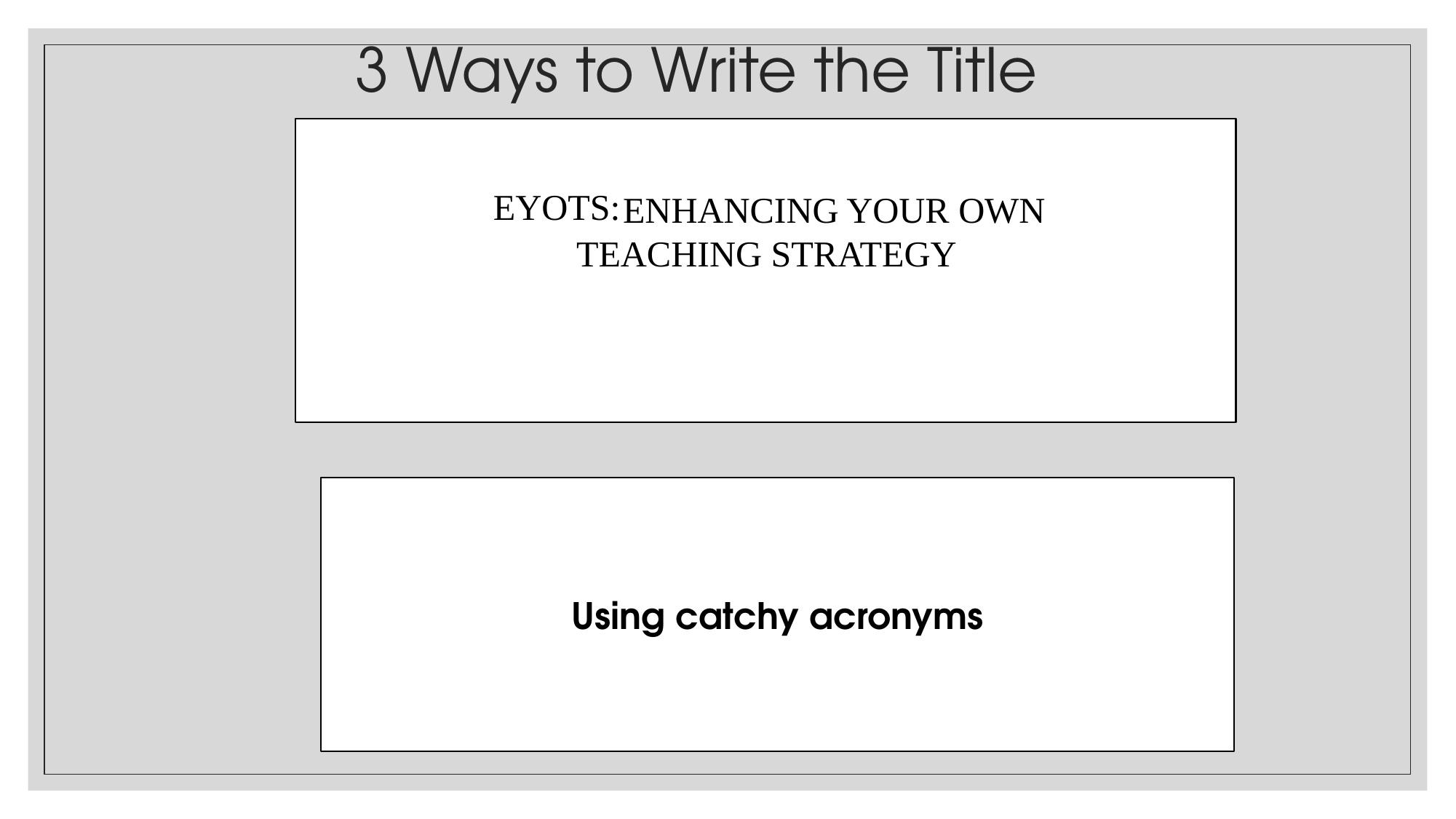

# 3 Ways to Write the Title

EYOTS:
                ENHANCING YOUR OWN
  TEACHING STRATEGY

Using catchy acronyms